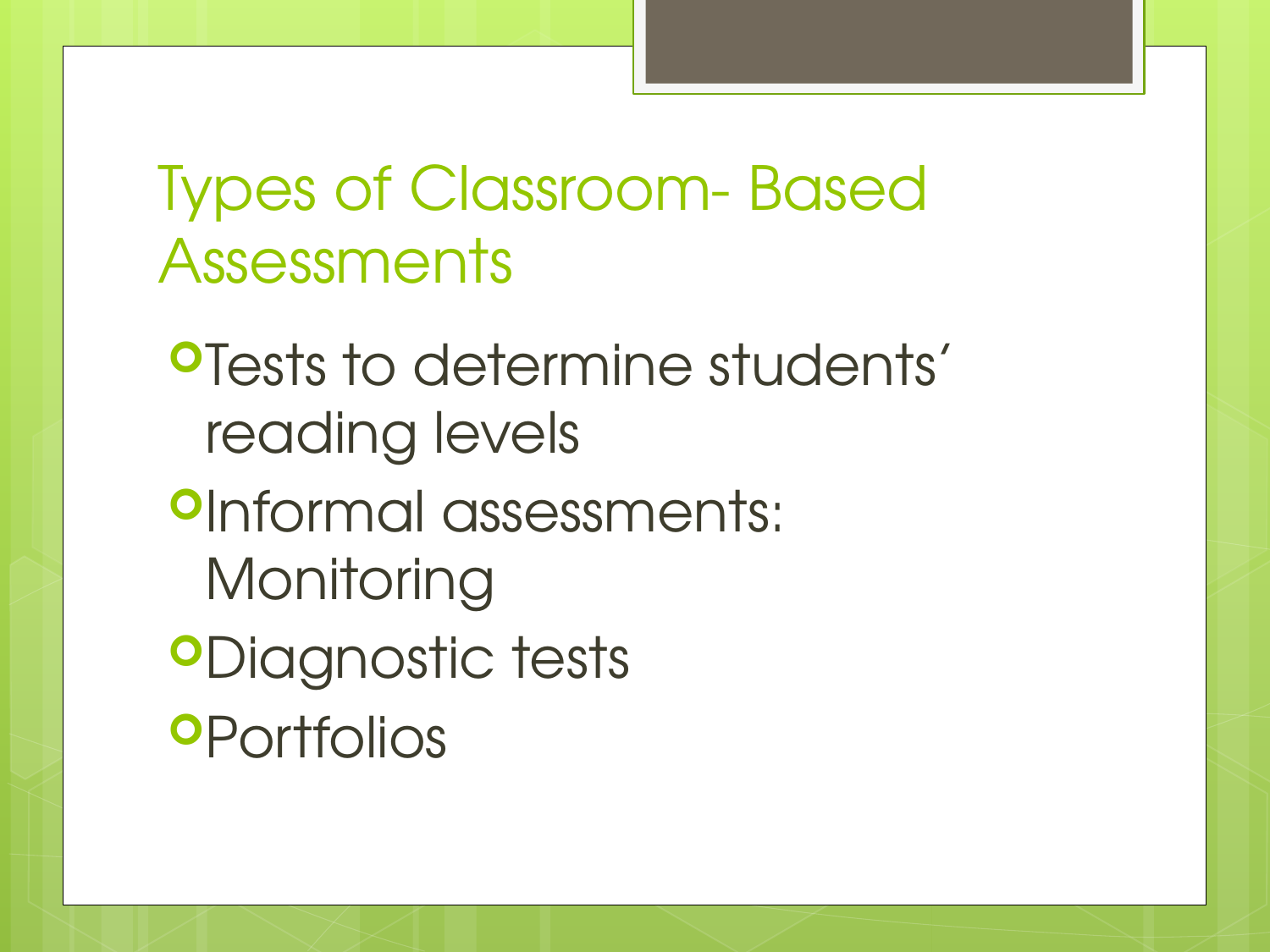

# Types of Classroom- Based Assessments
Tests to determine students’ reading levels
Informal assessments: Monitoring
Diagnostic tests
Portfolios